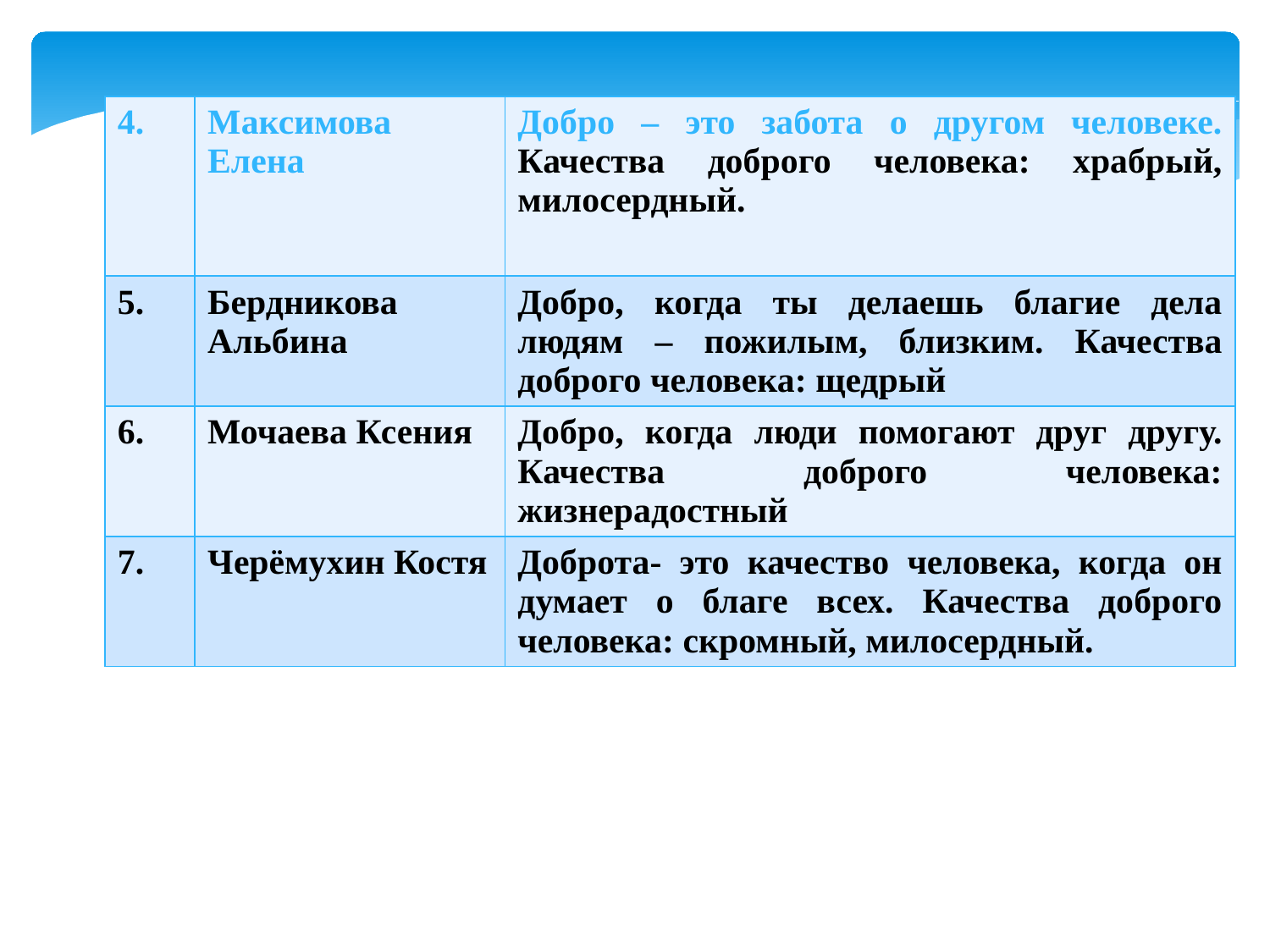

| 4. | Максимова Елена | Добро – это забота о другом человеке. Качества доброго человека: храбрый, милосердный. |
| --- | --- | --- |
| 5. | Бердникова Альбина | Добро, когда ты делаешь благие дела людям – пожилым, близким. Качества доброго человека: щедрый |
| 6. | Мочаева Ксения | Добро, когда люди помогают друг другу. Качества доброго человека: жизнерадостный |
| 7. | Черёмухин Костя | Доброта- это качество человека, когда он думает о благе всех. Качества доброго человека: скромный, милосердный. |